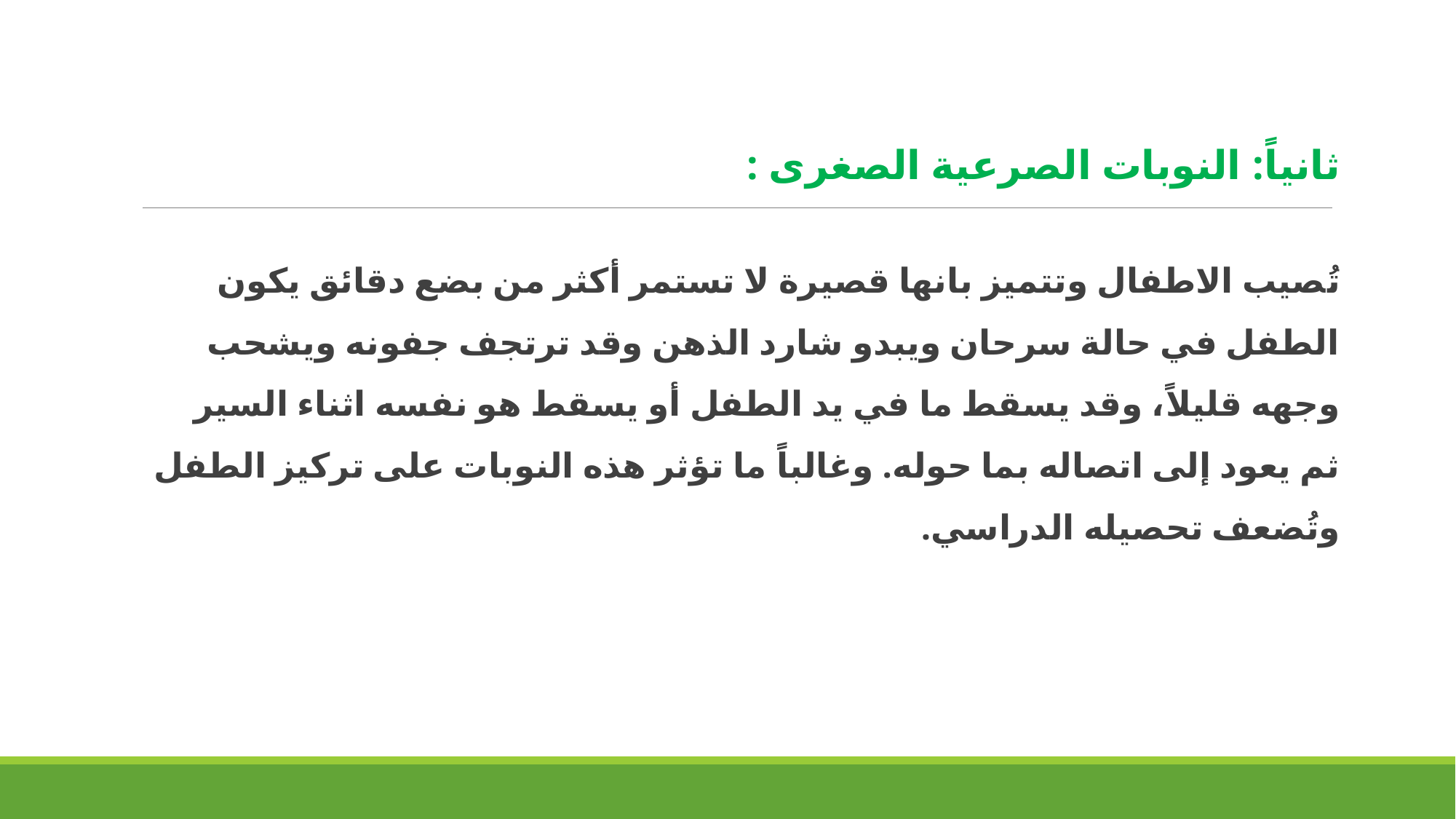

ثانياً: النوبات الصرعية الصغرى :
تُصيب الاطفال وتتميز بانها قصيرة لا تستمر أكثر من بضع دقائق يكون الطفل في حالة سرحان ويبدو شارد الذهن وقد ترتجف جفونه ويشحب وجهه قليلاً، وقد يسقط ما في يد الطفل أو يسقط هو نفسه اثناء السير ثم يعود إلى اتصاله بما حوله. وغالباً ما تؤثر هذه النوبات على تركيز الطفل وتُضعف تحصيله الدراسي.